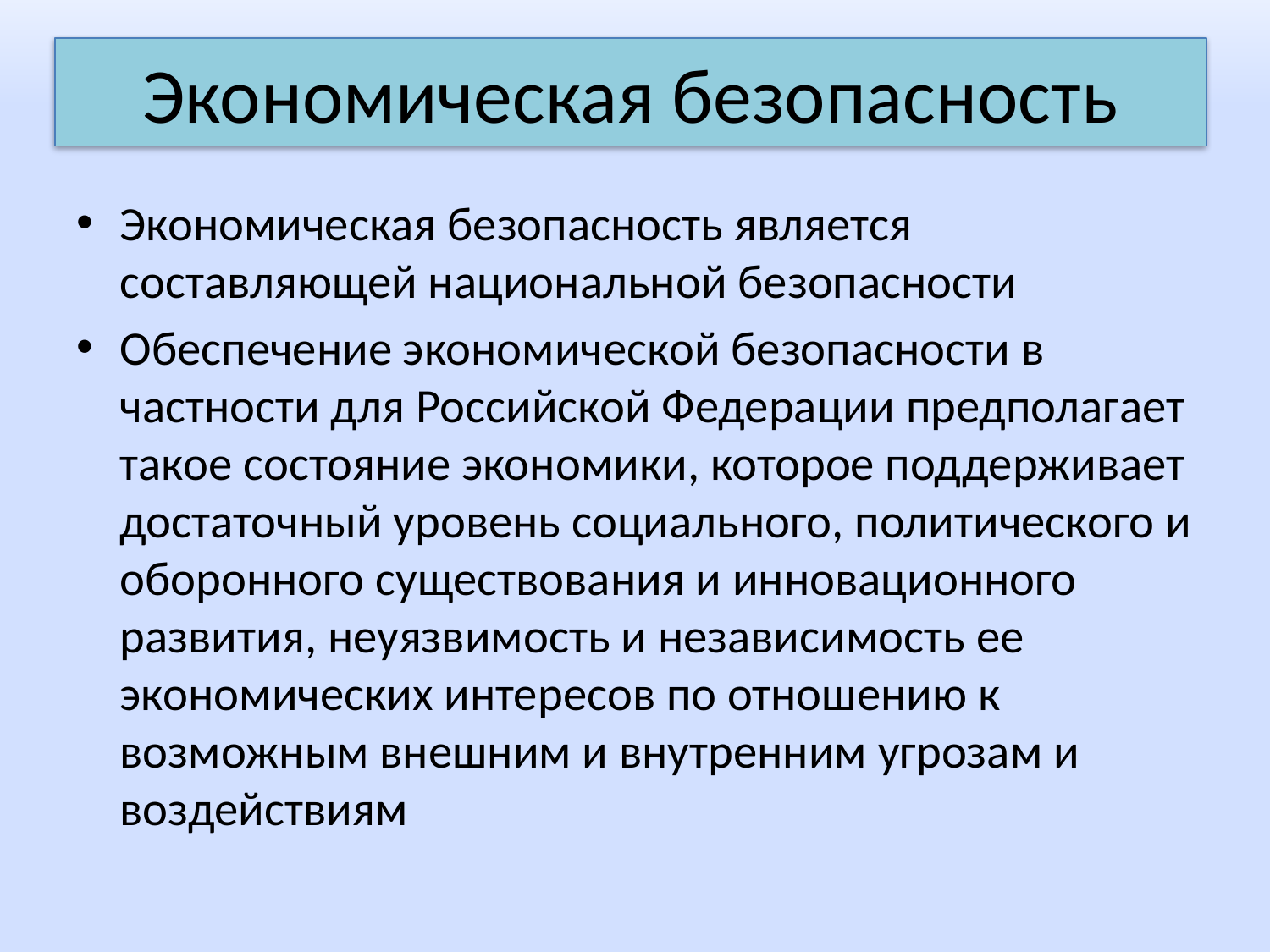

# Экономическая безопасность
Экономическая безопасность является составляющей национальной безопасности
Обеспечение экономической безопасности в частности для Российской Федерации предполагает такое состояние экономики, которое поддерживает достаточный уровень социального, политического и оборонного существования и инновационного развития, неуязвимость и независимость ее экономических интересов по отношению к возможным внешним и внутренним угрозам и воздействиям